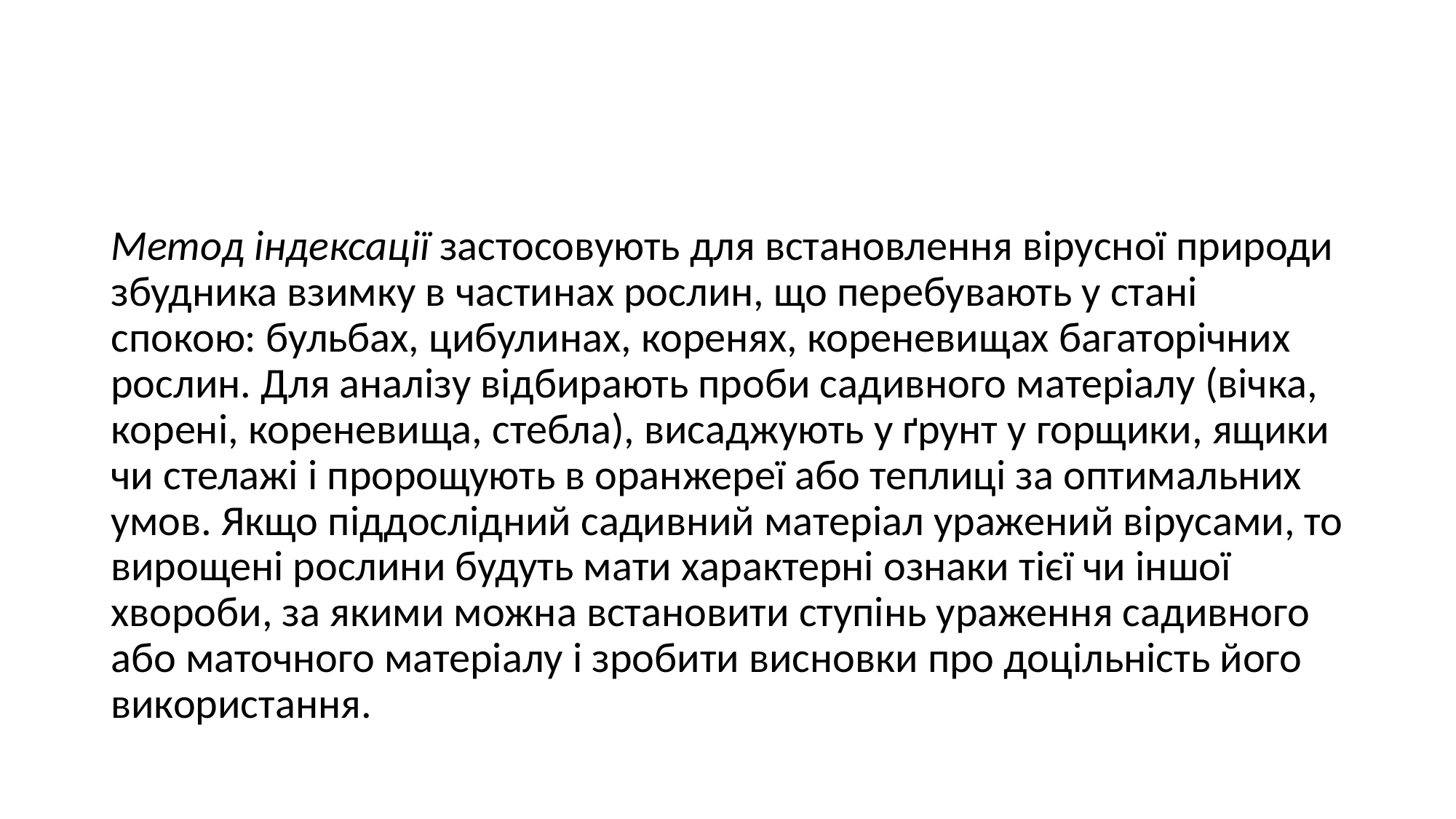

#
Метод індексації застосовують для встановлення вірусної природи збудника взимку в частинах рослин, що перебувають у стані спокою: бульбах, цибулинах, коренях, кореневищах багаторічних рослин. Для аналізу відбирають проби садивного матеріалу (вічка, корені, кореневища, стебла), висаджують у ґрунт у горщики, ящики чи стелажі і пророщують в оранжереї або теплиці за оптимальних умов. Якщо піддослідний садивний матеріал уражений вірусами, то вирощені рослини будуть мати характерні ознаки тієї чи іншої хвороби, за якими можна встановити ступінь ураження садивного або маточного матеріалу і зробити висновки про доцільність його використання.